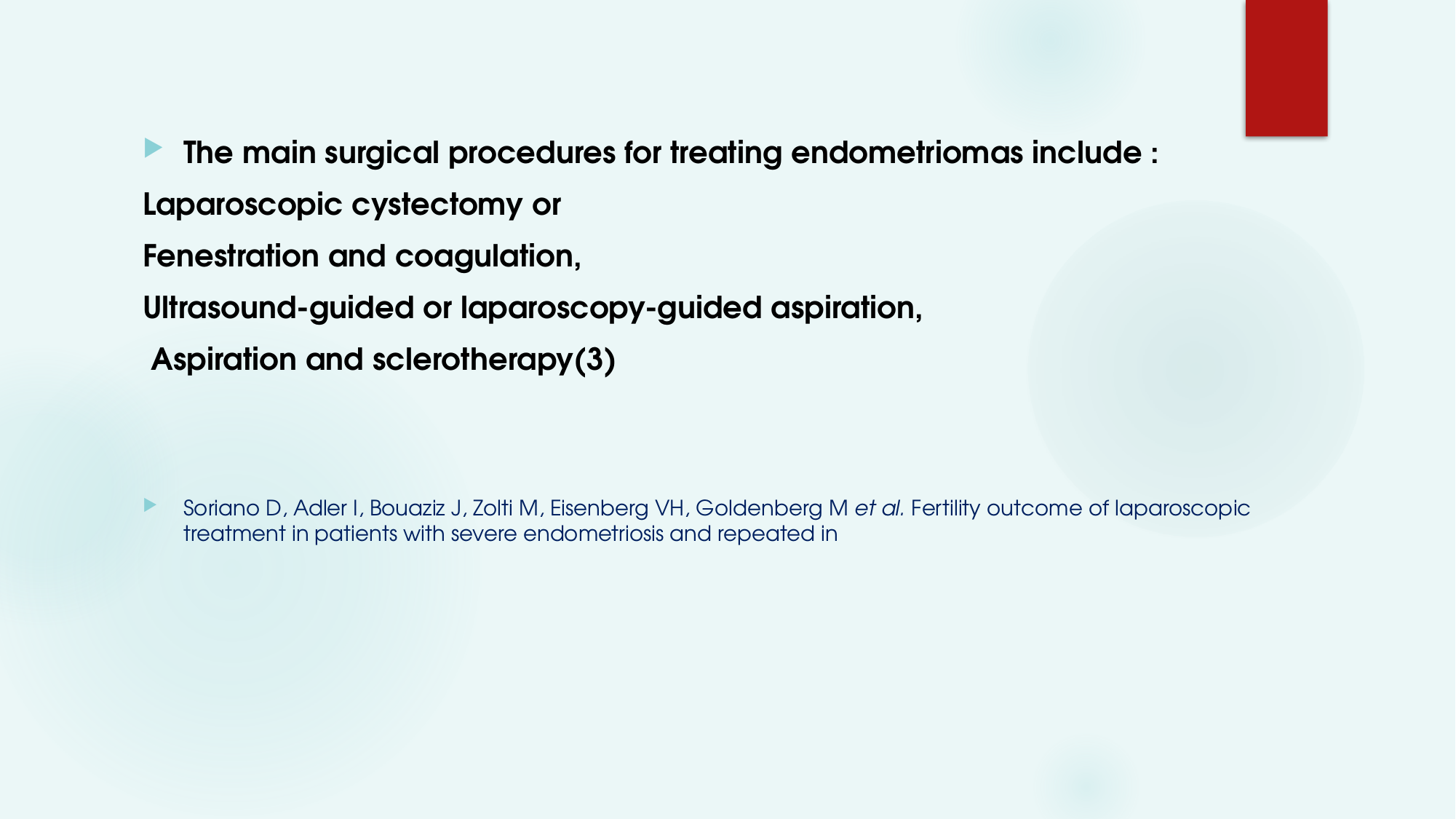

The main surgical procedures for treating endometriomas include :
Laparoscopic cystectomy or
Fenestration and coagulation,
Ultrasound-guided or laparoscopy-guided aspiration,
 Aspiration and sclerotherapy(3)

Soriano D, Adler I, Bouaziz J, Zolti M, Eisenberg VH, Goldenberg M et al. Fertility outcome of laparoscopic treatment in patients with severe endometriosis and repeated in